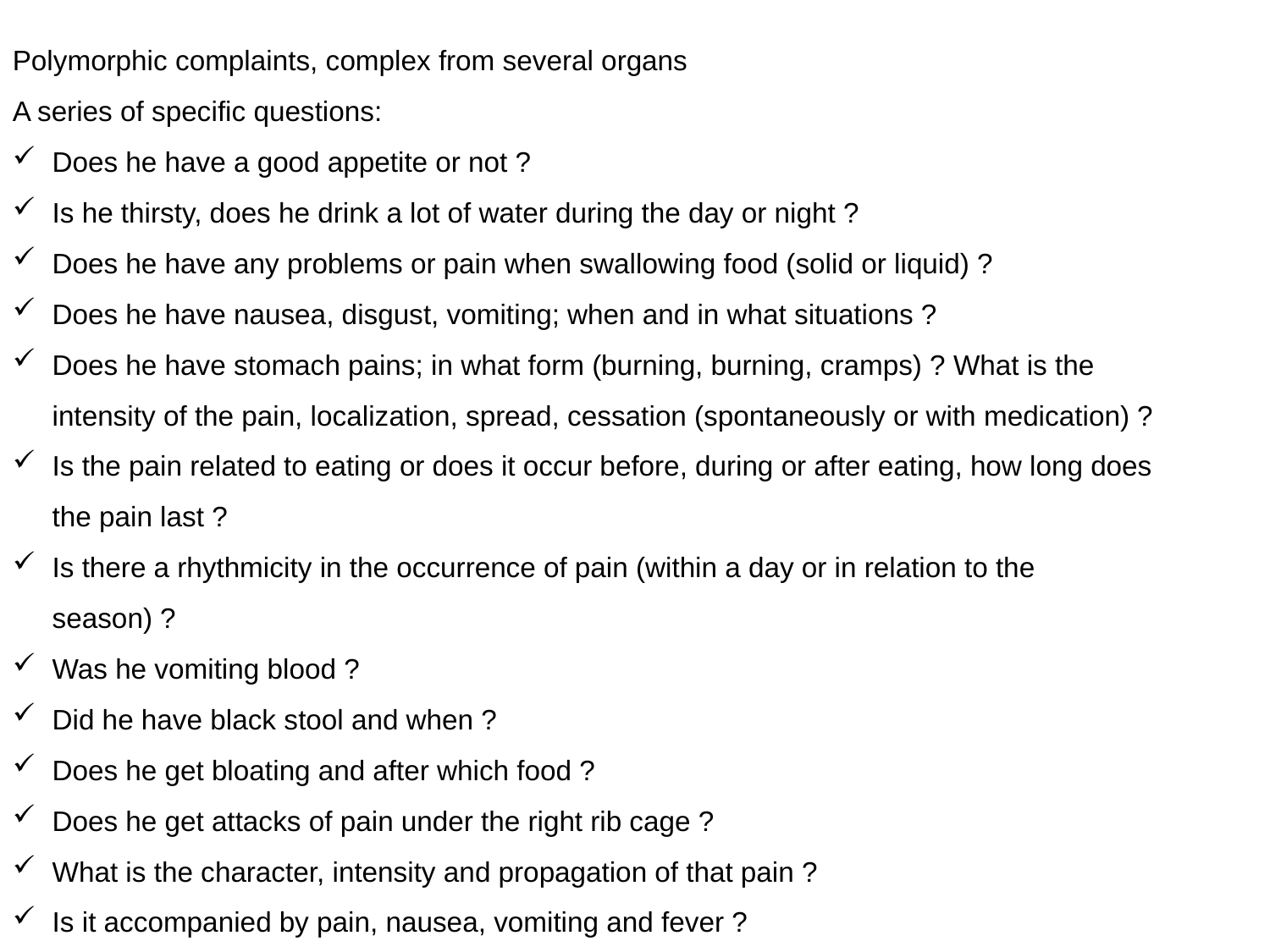

Polymorphic complaints, complex from several organs
A series of specific questions:
Does he have a good appetite or not ?
Is he thirsty, does he drink a lot of water during the day or night ?
Does he have any problems or pain when swallowing food (solid or liquid) ?
Does he have nausea, disgust, vomiting; when and in what situations ?
Does he have stomach pains; in what form (burning, burning, cramps) ? What is the intensity of the pain, localization, spread, cessation (spontaneously or with medication) ?
Is the pain related to eating or does it occur before, during or after eating, how long does the pain last ?
Is there a rhythmicity in the occurrence of pain (within a day or in relation to the season) ?
Was he vomiting blood ?
Did he have black stool and when ?
Does he get bloating and after which food ?
Does he get attacks of pain under the right rib cage ?
What is the character, intensity and propagation of that pain ?
Is it accompanied by pain, nausea, vomiting and fever ?